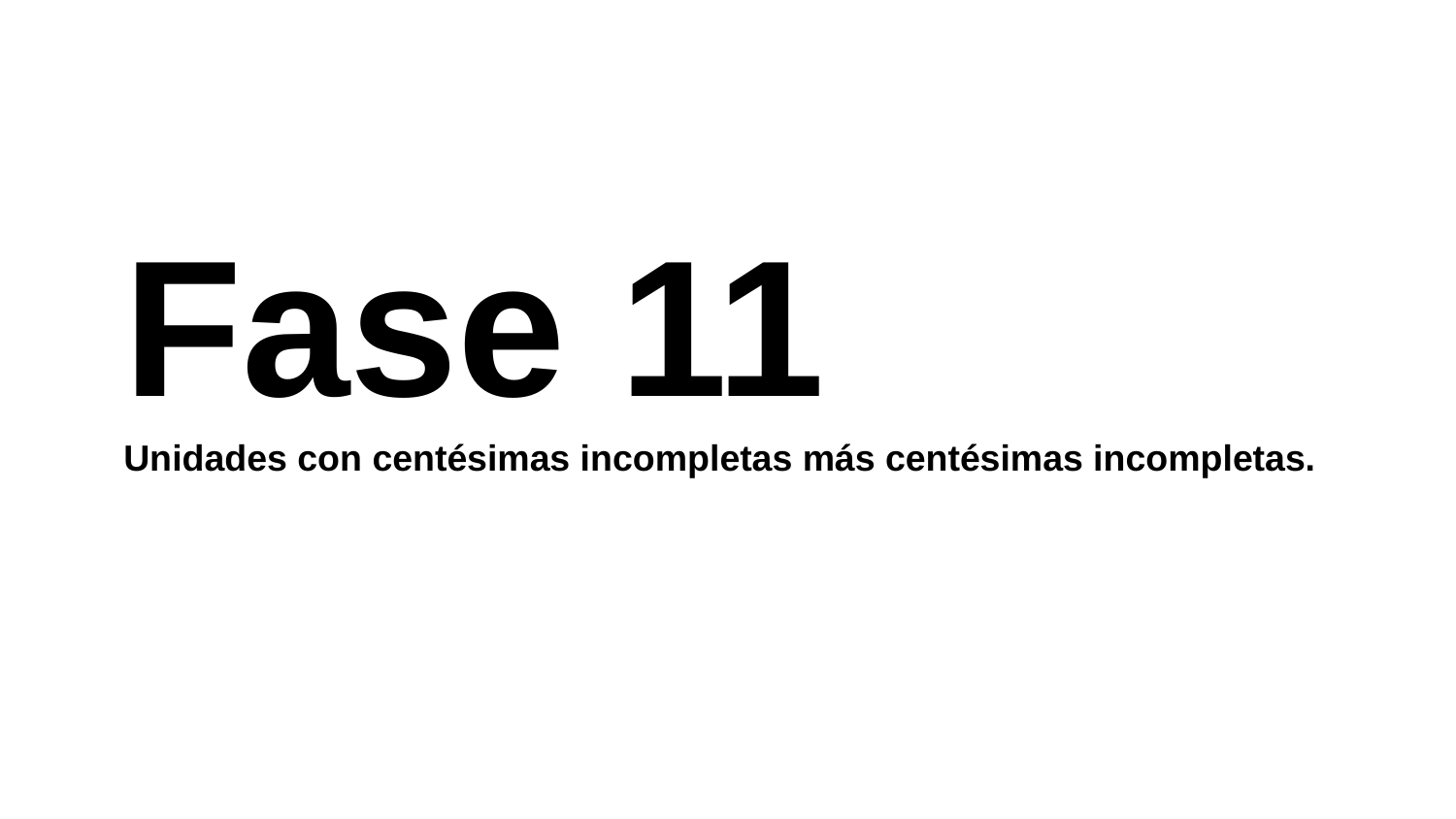

Fase 11
Unidades con centésimas incompletas más centésimas incompletas.